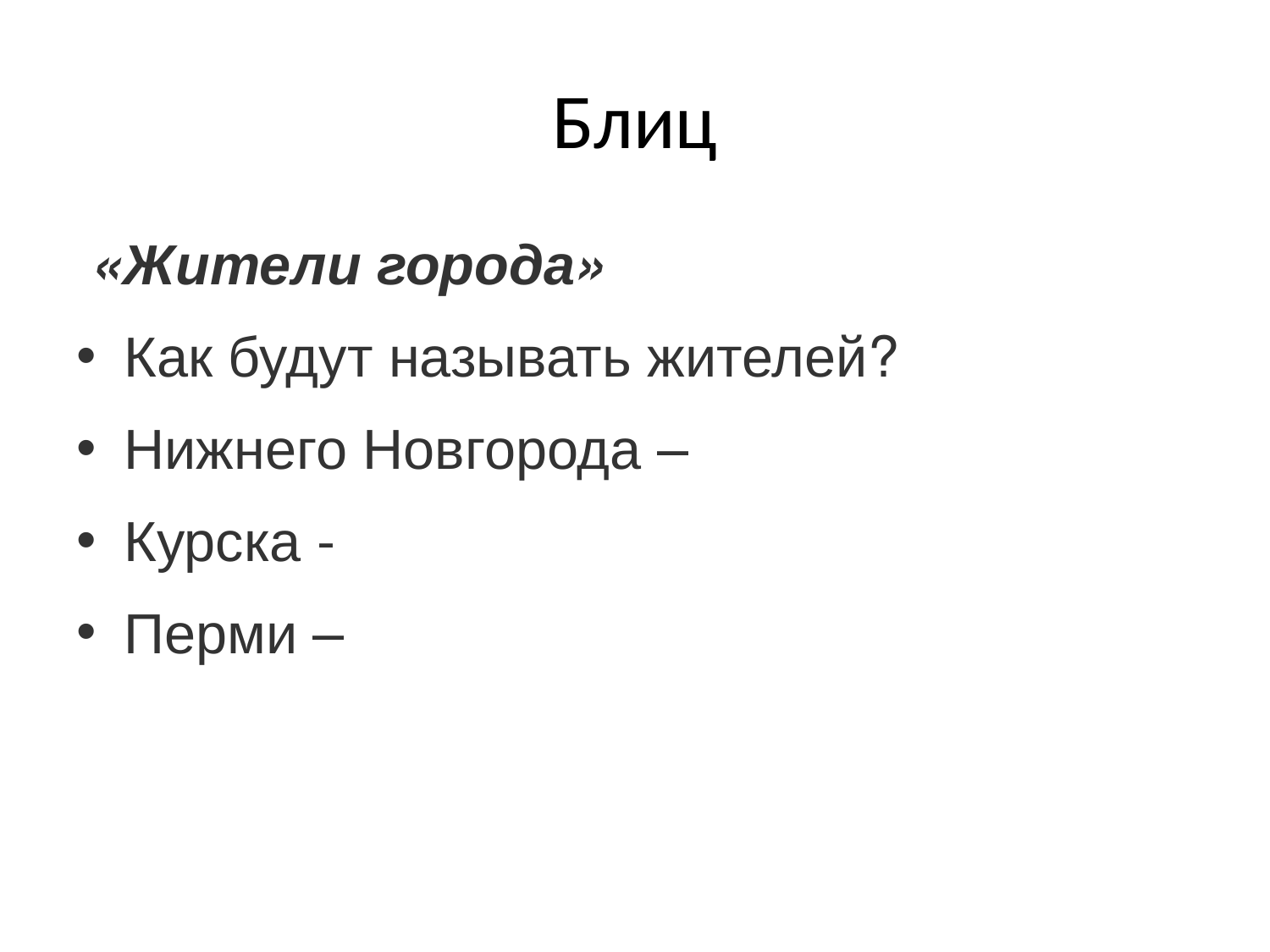

# Блиц
 «Жители города»
Как будут называть жителей?
Нижнего Новгорода –
Курска -
Перми –